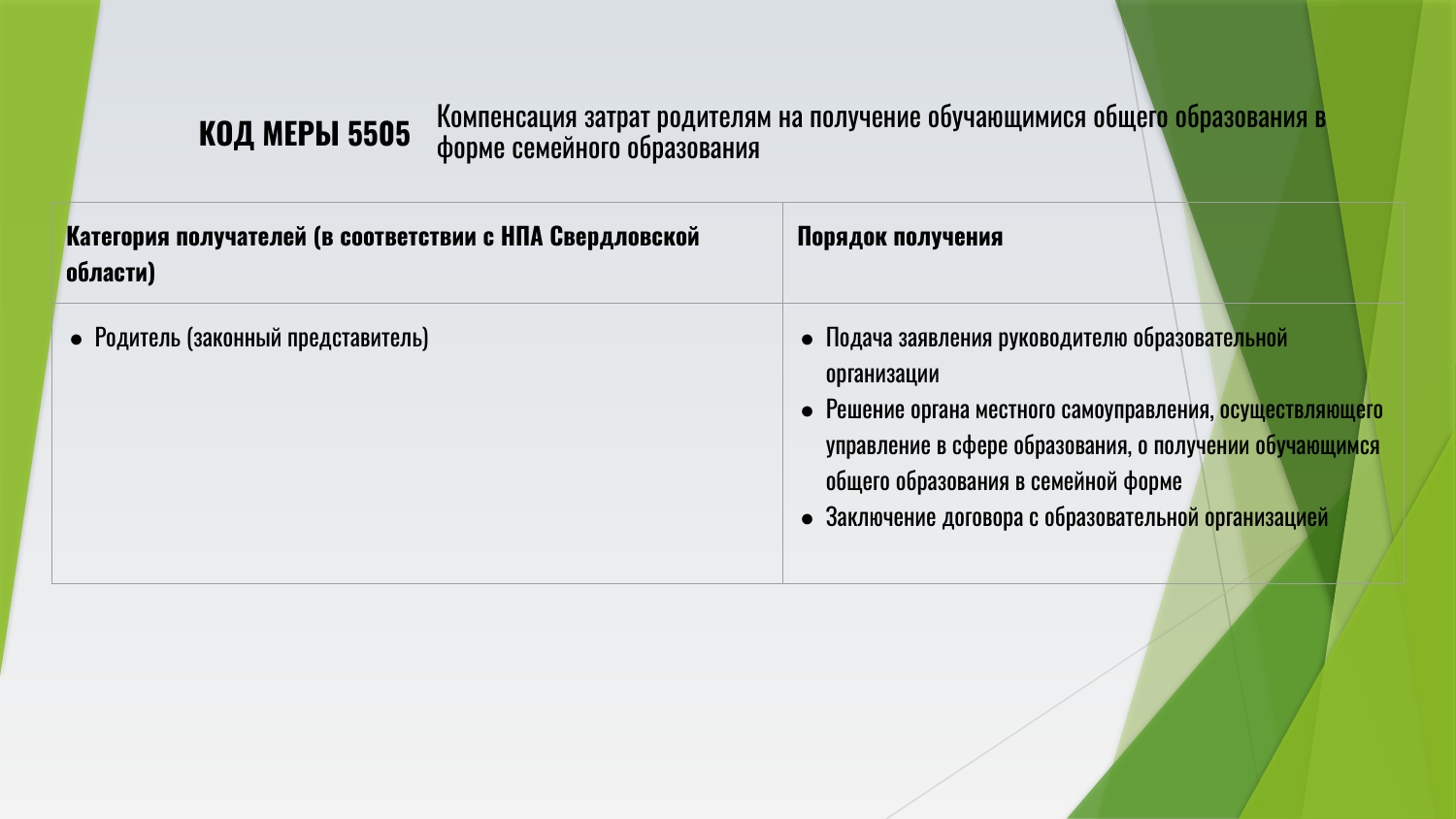

КОД МЕРЫ 5505
# Компенсация затрат родителям на получение обучающимися общего образования в форме семейного образования
| Категория получателей (в соответствии с НПА Свердловской области) | Порядок получения |
| --- | --- |
| Родитель (законный представитель) | Подача заявления руководителю образовательной организации Решение органа местного самоуправления, осуществляющего управление в сфере образования, о получении обучающимся общего образования в семейной форме Заключение договора с образовательной организацией |